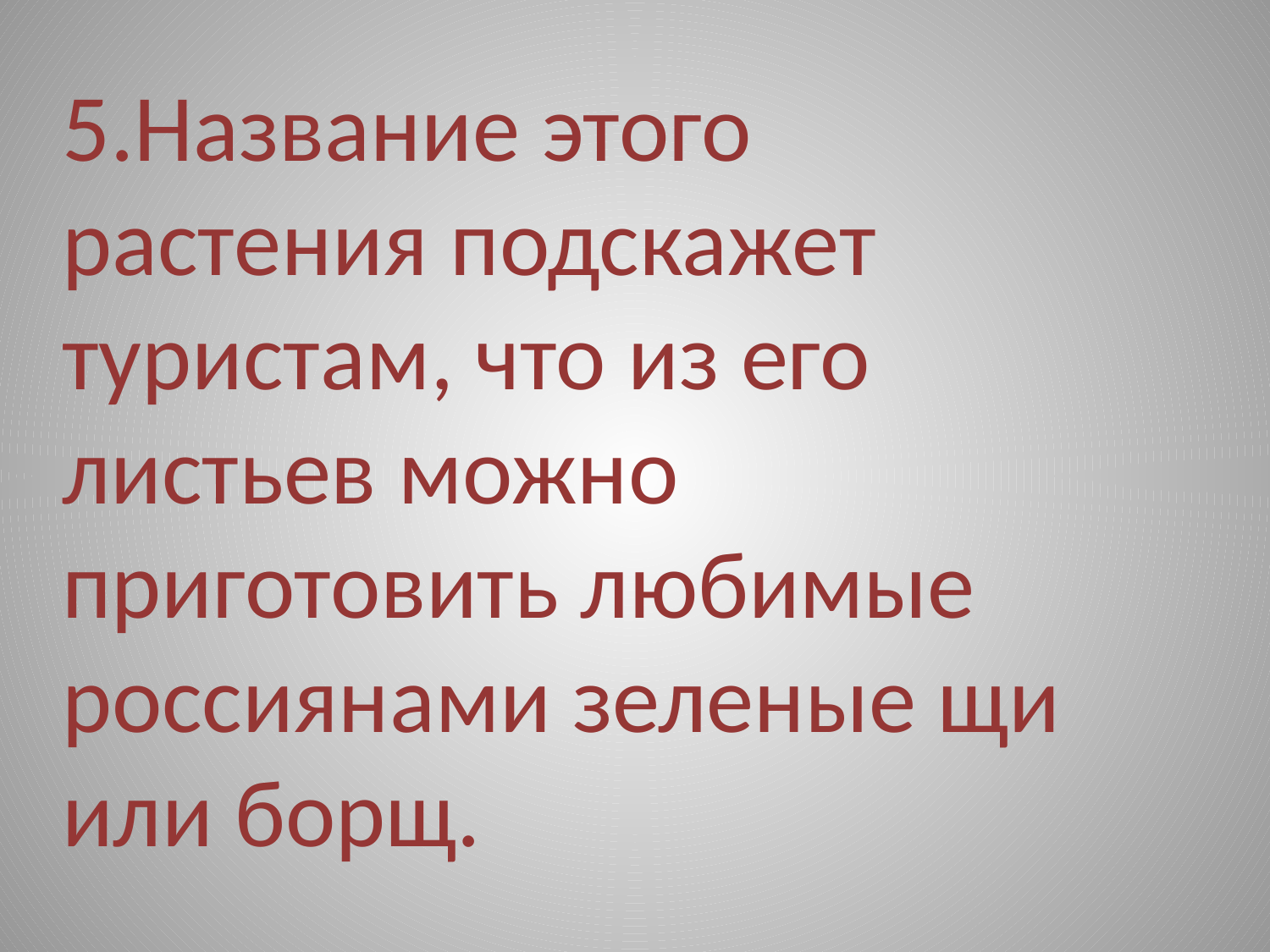

5.Название этого растения подскажет туристам, что из его листьев можно приготовить любимые россиянами зеленые щи или борщ.